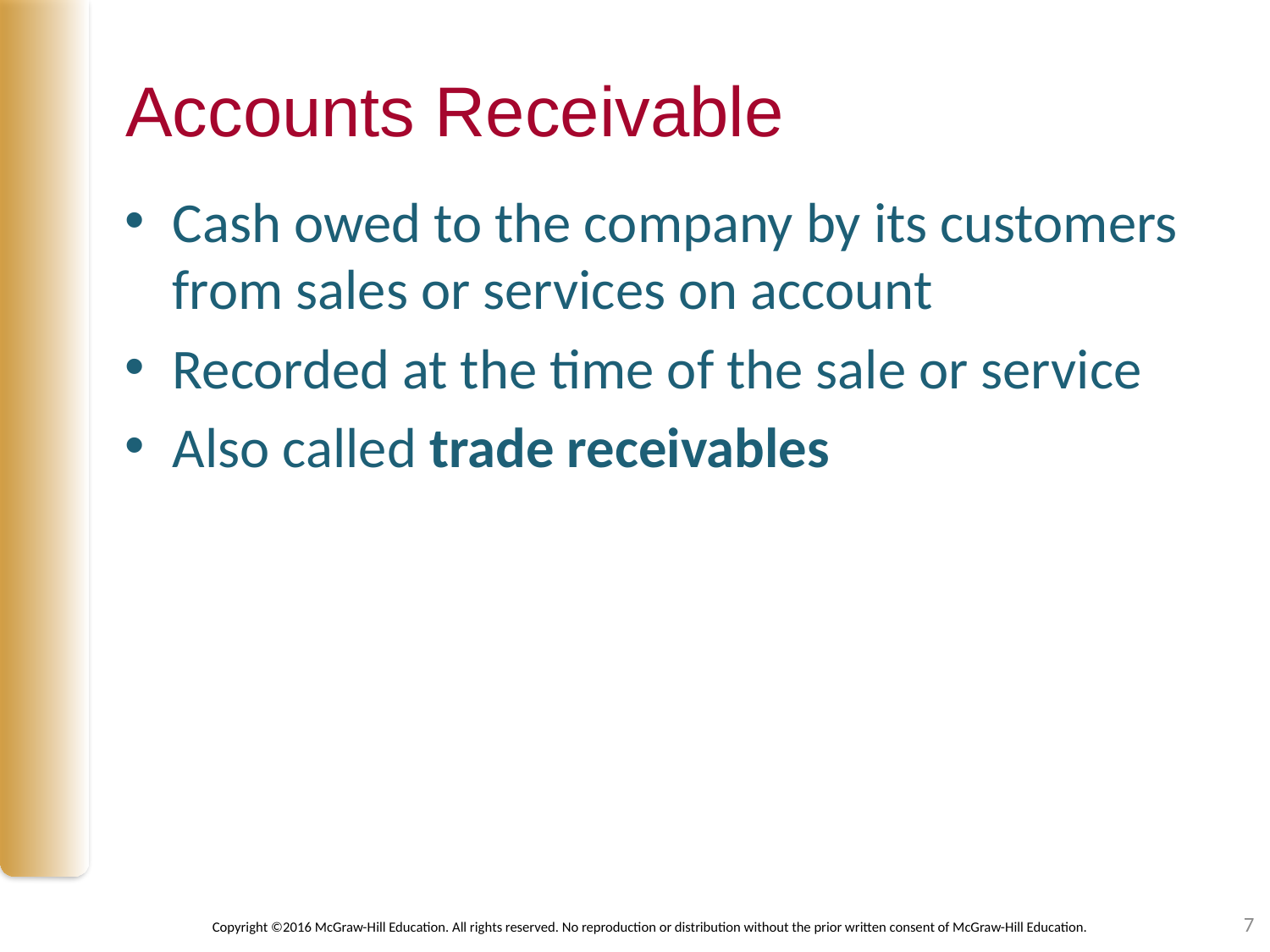

# Accounts Receivable
Cash owed to the company by its customers from sales or services on account
Recorded at the time of the sale or service
Also called trade receivables
7
Copyright ©2016 McGraw-Hill Education. All rights reserved. No reproduction or distribution without the prior written consent of McGraw-Hill Education.